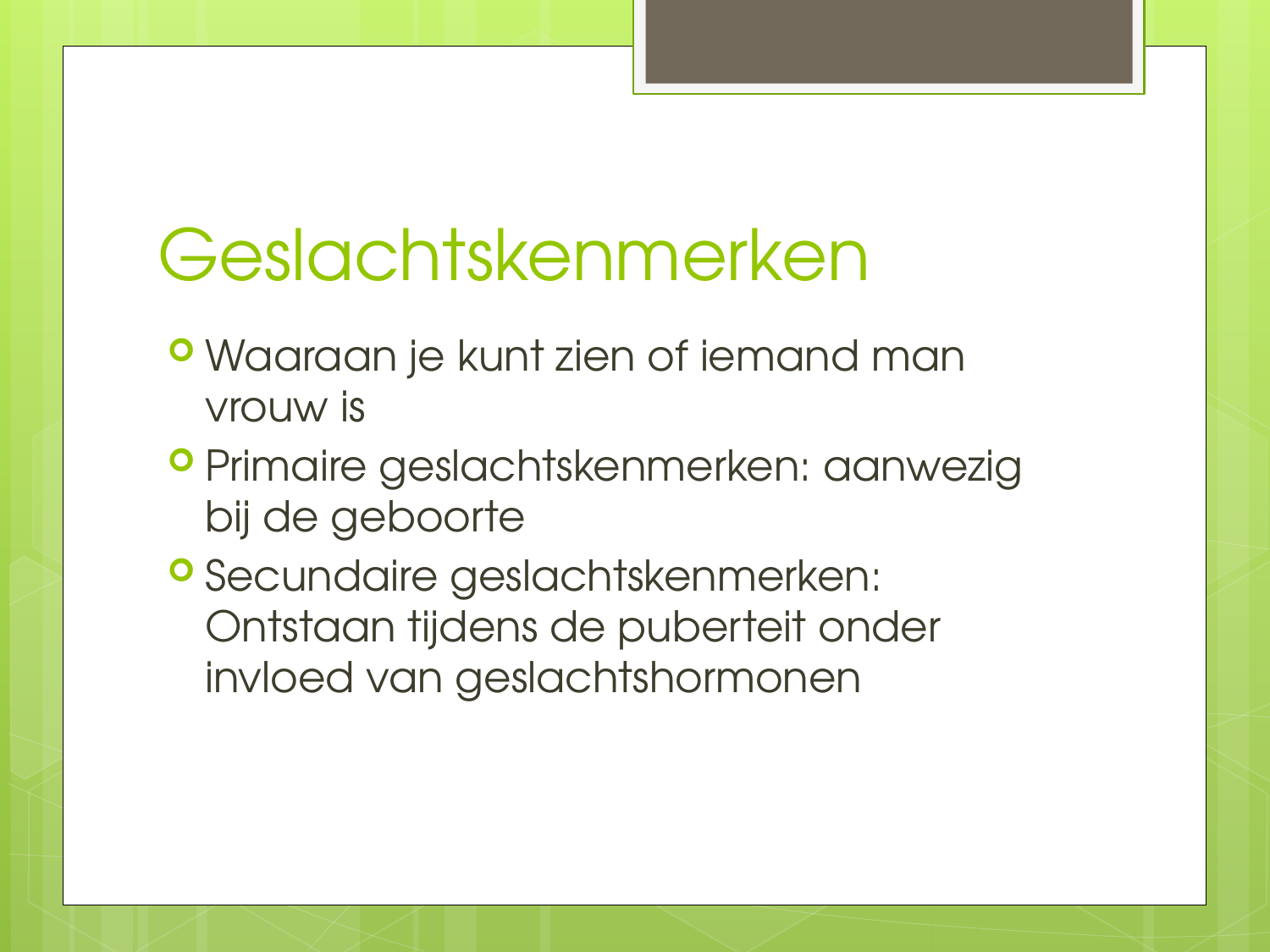

# Geslachtskenmerken
Waaraan je kunt zien of iemand man vrouw is
Primaire geslachtskenmerken: aanwezig bij de geboorte
Secundaire geslachtskenmerken: Ontstaan tijdens de puberteit onder invloed van geslachtshormonen